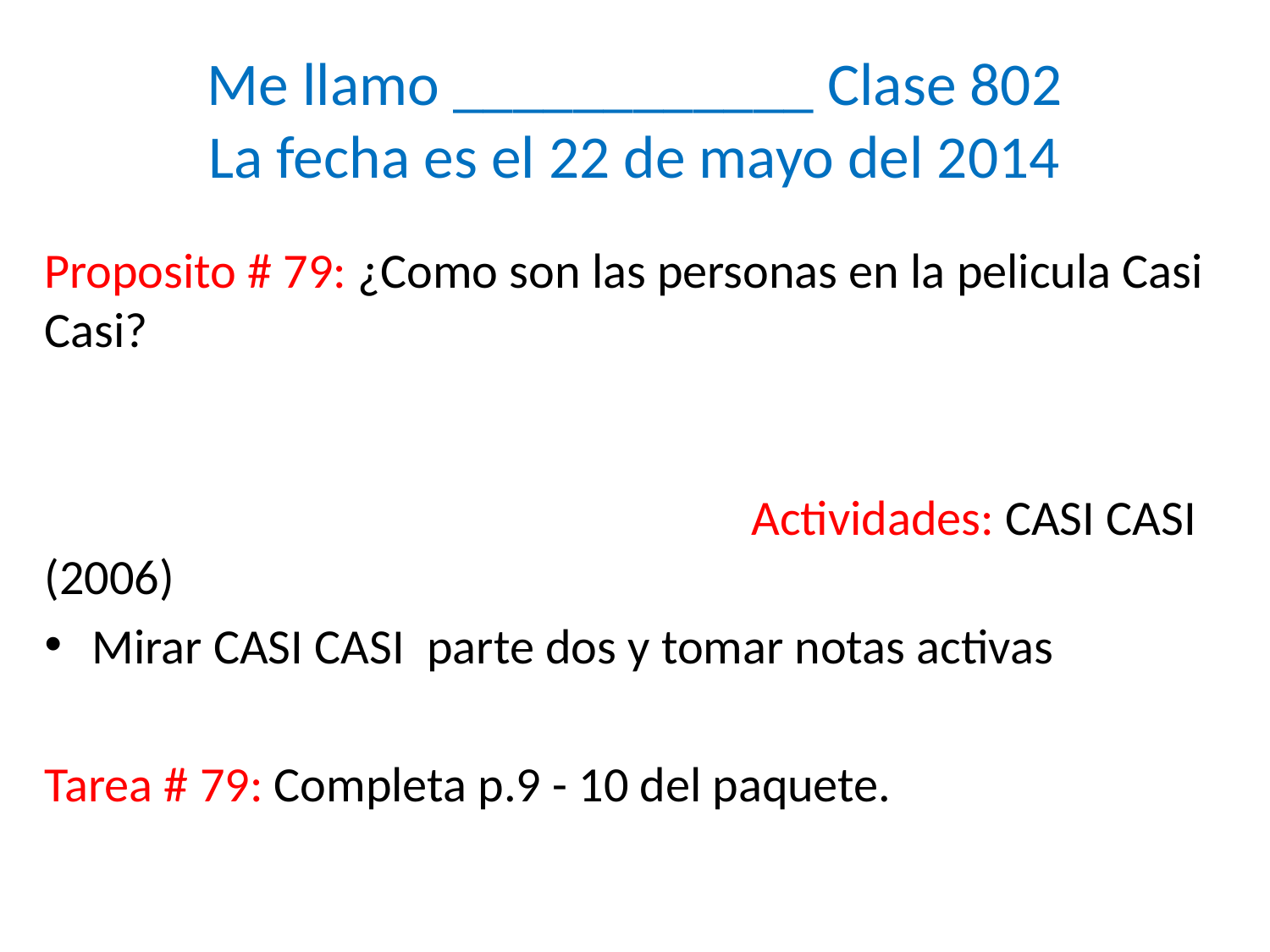

# Me llamo ____________ Clase 802 La fecha es el 22 de mayo del 2014
Proposito # 79: ¿Como son las personas en la pelicula Casi Casi?
                                                                                                                                                                                                                                                                                     Actividades: CASI CASI (2006)
Mirar CASI CASI  parte dos y tomar notas activas

Tarea # 79: Completa p.9 - 10 del paquete.